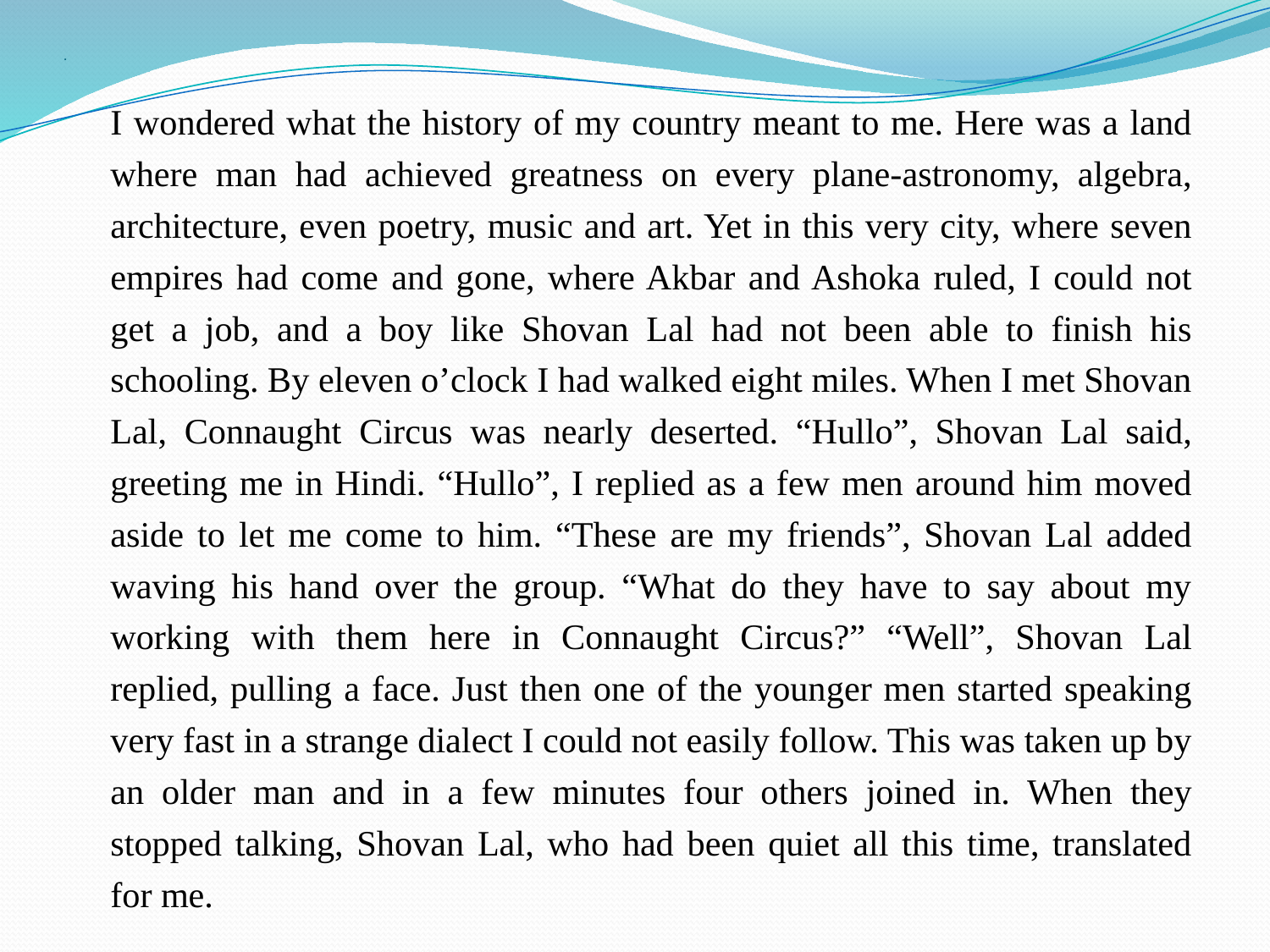

# .
			I wondered what the history of my country meant to me. Here was a land where man had achieved greatness on every plane-astronomy, algebra, architecture, even poetry, music and art. Yet in this very city, where seven empires had come and gone, where Akbar and Ashoka ruled, I could not get a job, and a boy like Shovan Lal had not been able to finish his schooling. By eleven o’clock I had walked eight miles. When I met Shovan Lal, Connaught Circus was nearly deserted. “Hullo”, Shovan Lal said, greeting me in Hindi. “Hullo”, I replied as a few men around him moved aside to let me come to him. “These are my friends”, Shovan Lal added waving his hand over the group. “What do they have to say about my working with them here in Connaught Circus?” “Well”, Shovan Lal replied, pulling a face. Just then one of the younger men started speaking very fast in a strange dialect I could not easily follow. This was taken up by an older man and in a few minutes four others joined in. When they stopped talking, Shovan Lal, who had been quiet all this time, translated for me.